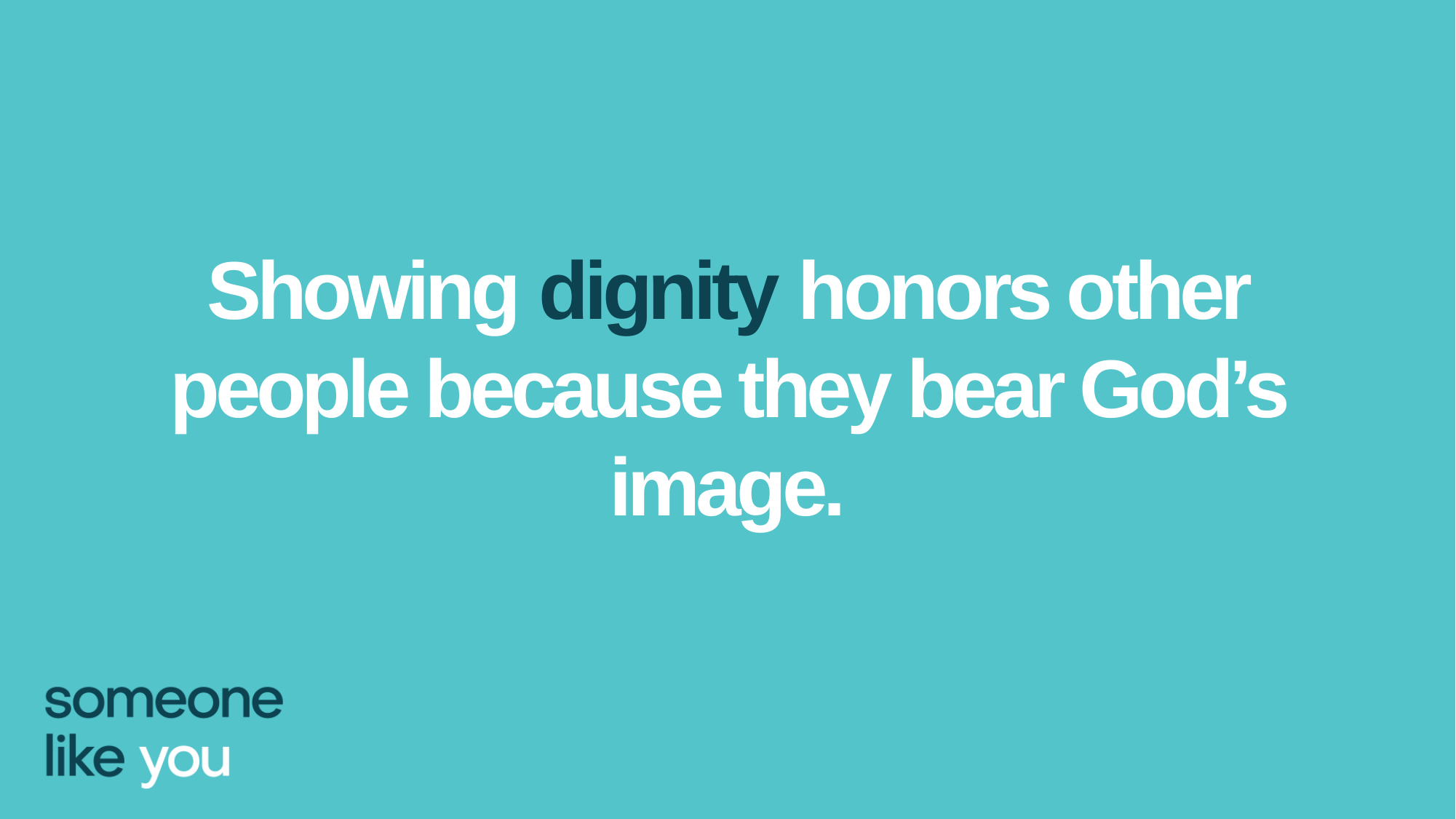

Showing dignity honors other people because they bear God’s image.